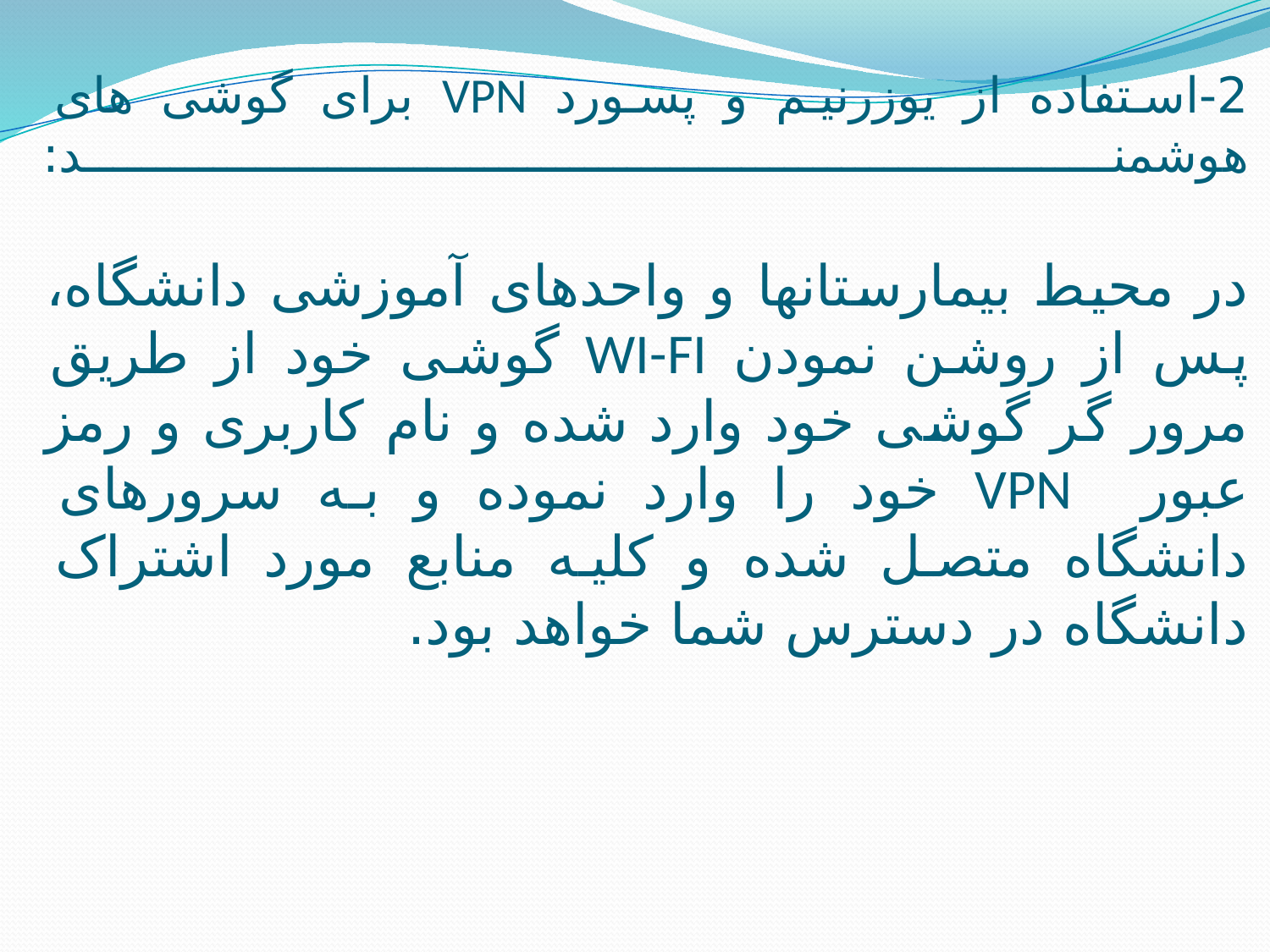

# 2-استفاده از یوزرنیم و پسورد VPN برای گوشی های هوشمند: در محیط بیمارستانها و واحدهای آموزشی دانشگاه، پس از روشن نمودن WI-FI گوشی خود از طریق مرور گر گوشی خود وارد شده و نام کاربری و رمز عبور  VPN خود را وارد نموده و به سرورهای دانشگاه متصل شده و کلیه منابع مورد اشتراک دانشگاه در دسترس شما خواهد بود.